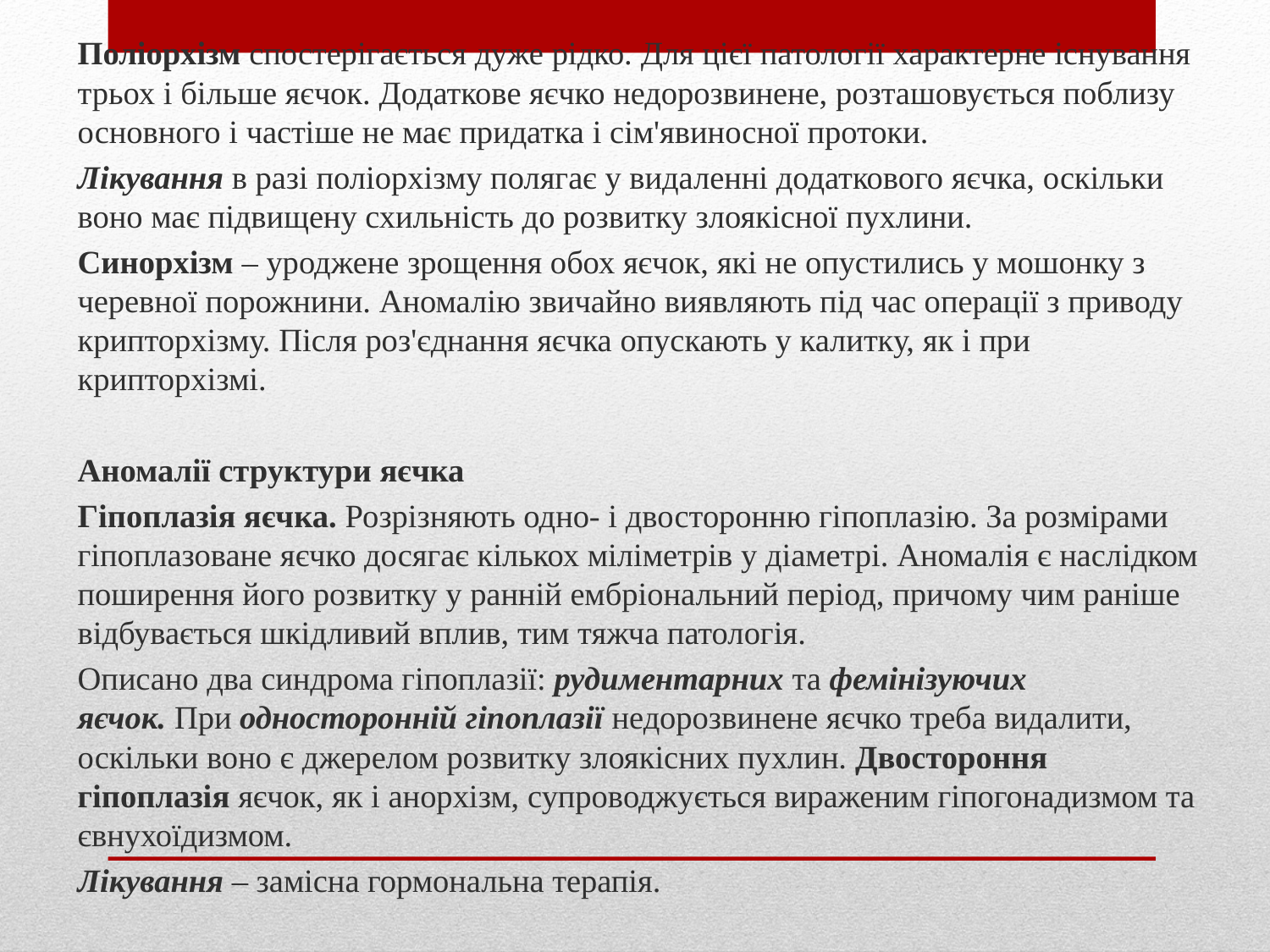

Поліорхізм спостерігається дуже рідко. Для цієї патології характерне існування трьох і більше яєчок. Додаткове яєчко недорозвинене, розташо­вується поблизу основного і частіше не має придатка і сім'явиносної протоки.
Лікування в разі поліорхізму полягає у видаленні додаткового яєчка, оскільки воно має підвищену схильність до розвитку злоякісної пухлини.
Синорхізм – уроджене зрощення обох яєчок, які не опустились у мошонку з черевної порожнини. Аномалію звичайно виявляють під час операції з приводу крипторхізму. Після роз'єднання яєчка опускають у калитку, як і при крипторхізмі.

Аномалії структури яєчка
Гіпоплазія яєчка. Розрізняють одно- і двосторонню гіпоплазію. За розмірами гіпоплазоване яєчко досягає кількох міліметрів у діаметрі. Аномалія є наслідком поширення його розвитку у ранній ембріональний період, причому чим раніше відбувається шкідливий вплив, тим тяжча патологія.
Описано два синдрома гіпоплазії: рудиментарних та фемінізуючих яєчок. При односторонній гіпоплазії недорозвинене яєчко треба видалити, оскільки воно є джерелом розвитку злоякісних пухлин. Двостороння гіпоплазія яєчок, як і анорхізм, супроводжується вираженим гіпогонадизмом та євнухоїдизмом.
Лікування – замісна гормональна терапія.